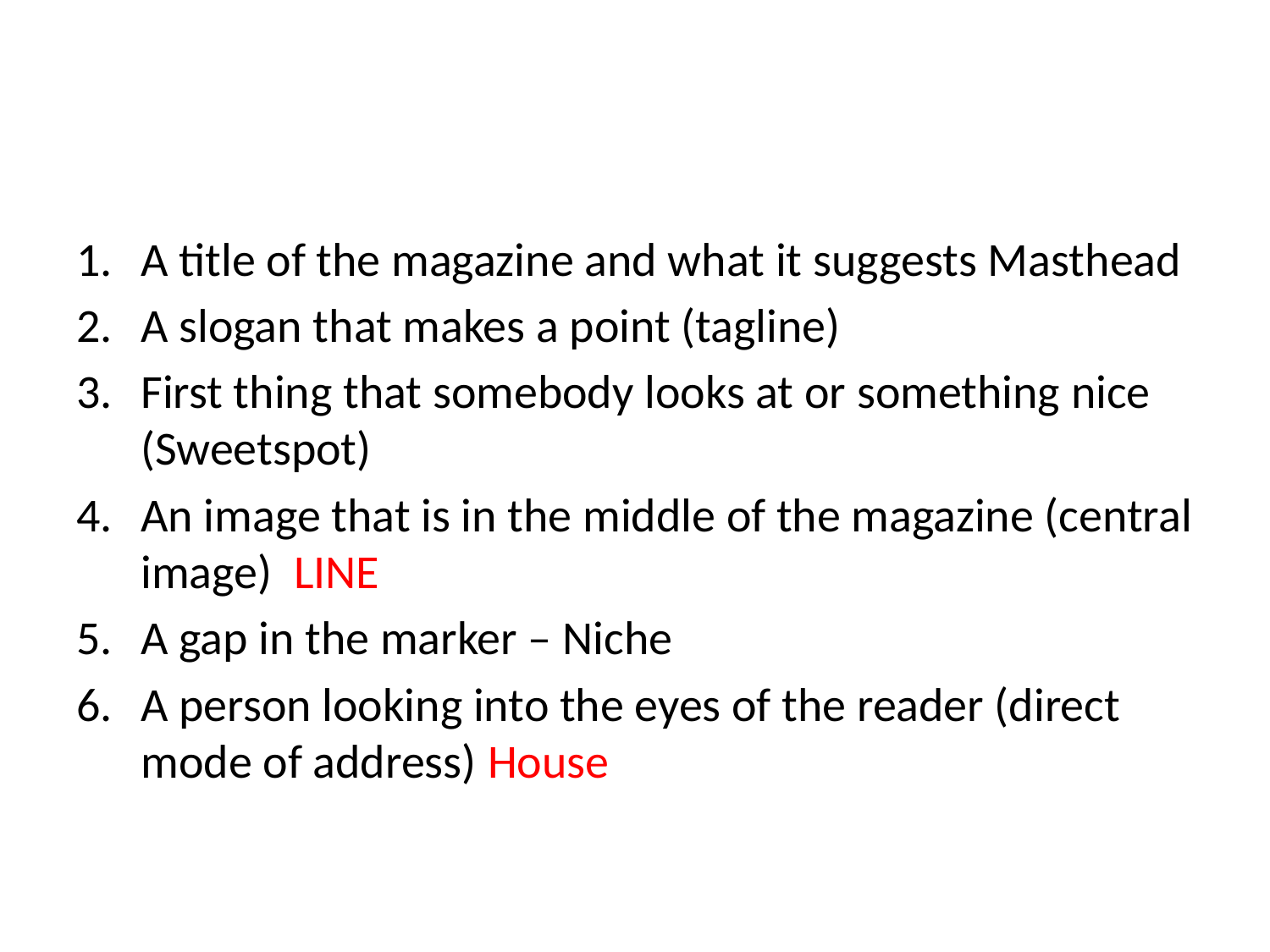

#
A title of the magazine and what it suggests Masthead
A slogan that makes a point (tagline)
First thing that somebody looks at or something nice (Sweetspot)
An image that is in the middle of the magazine (central image)  LINE
A gap in the marker – Niche
A person looking into the eyes of the reader (direct mode of address) House